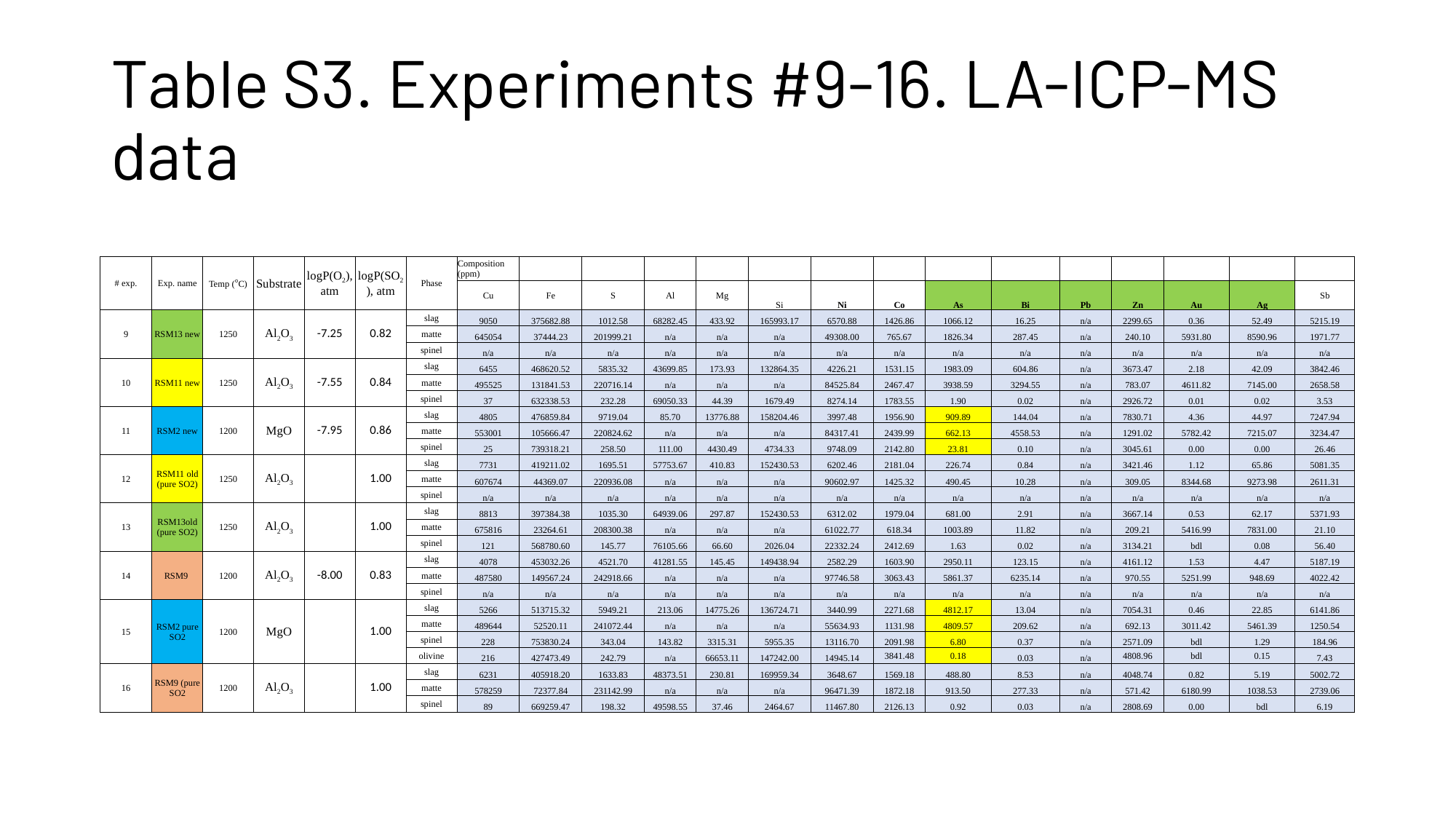

# Table S3. Experiments #9-16. LA-ICP-MS data
| # exp. | Exp. name | Temp (°C) | Substrate | logP(O2), atm | logP(SO2), atm | Phase | Composition (ppm) |  |  |  |  |  |  |  |  |  |  |  |  |  |  |
| --- | --- | --- | --- | --- | --- | --- | --- | --- | --- | --- | --- | --- | --- | --- | --- | --- | --- | --- | --- | --- | --- |
|  |  |  |  |  |  |  | Cu | Fe | S | Al | Mg | Si | Ni | Co | As | Bi | Pb | Zn | Au | Ag | Sb |
| 9 | RSM13 new | 1250 | Al2O3 | -7.25 | 0.82 | slag | 9050 | 375682.88 | 1012.58 | 68282.45 | 433.92 | 165993.17 | 6570.88 | 1426.86 | 1066.12 | 16.25 | n/a | 2299.65 | 0.36 | 52.49 | 5215.19 |
|  |  |  |  |  |  | matte | 645054 | 37444.23 | 201999.21 | n/a | n/a | n/a | 49308.00 | 765.67 | 1826.34 | 287.45 | n/a | 240.10 | 5931.80 | 8590.96 | 1971.77 |
|  |  |  |  |  |  | spinel | n/a | n/a | n/a | n/a | n/a | n/a | n/a | n/a | n/a | n/a | n/a | n/a | n/a | n/a | n/a |
| 10 | RSM11 new | 1250 | Al2O3 | -7.55 | 0.84 | slag | 6455 | 468620.52 | 5835.32 | 43699.85 | 173.93 | 132864.35 | 4226.21 | 1531.15 | 1983.09 | 604.86 | n/a | 3673.47 | 2.18 | 42.09 | 3842.46 |
|  |  |  |  |  |  | matte | 495525 | 131841.53 | 220716.14 | n/a | n/a | n/a | 84525.84 | 2467.47 | 3938.59 | 3294.55 | n/a | 783.07 | 4611.82 | 7145.00 | 2658.58 |
|  |  |  |  |  |  | spinel | 37 | 632338.53 | 232.28 | 69050.33 | 44.39 | 1679.49 | 8274.14 | 1783.55 | 1.90 | 0.02 | n/a | 2926.72 | 0.01 | 0.02 | 3.53 |
| 11 | RSM2 new | 1200 | MgO | -7.95 | 0.86 | slag | 4805 | 476859.84 | 9719.04 | 85.70 | 13776.88 | 158204.46 | 3997.48 | 1956.90 | 909.89 | 144.04 | n/a | 7830.71 | 4.36 | 44.97 | 7247.94 |
|  |  |  |  |  |  | matte | 553001 | 105666.47 | 220824.62 | n/a | n/a | n/a | 84317.41 | 2439.99 | 662.13 | 4558.53 | n/a | 1291.02 | 5782.42 | 7215.07 | 3234.47 |
|  |  |  |  |  |  | spinel | 25 | 739318.21 | 258.50 | 111.00 | 4430.49 | 4734.33 | 9748.09 | 2142.80 | 23.81 | 0.10 | n/a | 3045.61 | 0.00 | 0.00 | 26.46 |
| 12 | RSM11 old (pure SO2) | 1250 | Al2O3 |  | 1.00 | slag | 7731 | 419211.02 | 1695.51 | 57753.67 | 410.83 | 152430.53 | 6202.46 | 2181.04 | 226.74 | 0.84 | n/a | 3421.46 | 1.12 | 65.86 | 5081.35 |
|  |  |  |  |  |  | matte | 607674 | 44369.07 | 220936.08 | n/a | n/a | n/a | 90602.97 | 1425.32 | 490.45 | 10.28 | n/a | 309.05 | 8344.68 | 9273.98 | 2611.31 |
|  |  |  |  |  |  | spinel | n/a | n/a | n/a | n/a | n/a | n/a | n/a | n/a | n/a | n/a | n/a | n/a | n/a | n/a | n/a |
| 13 | RSM13old (pure SO2) | 1250 | Al2O3 |  | 1.00 | slag | 8813 | 397384.38 | 1035.30 | 64939.06 | 297.87 | 152430.53 | 6312.02 | 1979.04 | 681.00 | 2.91 | n/a | 3667.14 | 0.53 | 62.17 | 5371.93 |
|  |  |  |  |  |  | matte | 675816 | 23264.61 | 208300.38 | n/a | n/a | n/a | 61022.77 | 618.34 | 1003.89 | 11.82 | n/a | 209.21 | 5416.99 | 7831.00 | 21.10 |
|  |  |  |  |  |  | spinel | 121 | 568780.60 | 145.77 | 76105.66 | 66.60 | 2026.04 | 22332.24 | 2412.69 | 1.63 | 0.02 | n/a | 3134.21 | bdl | 0.08 | 56.40 |
| 14 | RSM9 | 1200 | Al2O3 | -8.00 | 0.83 | slag | 4078 | 453032.26 | 4521.70 | 41281.55 | 145.45 | 149438.94 | 2582.29 | 1603.90 | 2950.11 | 123.15 | n/a | 4161.12 | 1.53 | 4.47 | 5187.19 |
|  |  |  |  |  |  | matte | 487580 | 149567.24 | 242918.66 | n/a | n/a | n/a | 97746.58 | 3063.43 | 5861.37 | 6235.14 | n/a | 970.55 | 5251.99 | 948.69 | 4022.42 |
|  |  |  |  |  |  | spinel | n/a | n/a | n/a | n/a | n/a | n/a | n/a | n/a | n/a | n/a | n/a | n/a | n/a | n/a | n/a |
| 15 | RSM2 pure SO2 | 1200 | MgO |  | 1.00 | slag | 5266 | 513715.32 | 5949.21 | 213.06 | 14775.26 | 136724.71 | 3440.99 | 2271.68 | 4812.17 | 13.04 | n/a | 7054.31 | 0.46 | 22.85 | 6141.86 |
|  |  |  |  |  |  | matte | 489644 | 52520.11 | 241072.44 | n/a | n/a | n/a | 55634.93 | 1131.98 | 4809.57 | 209.62 | n/a | 692.13 | 3011.42 | 5461.39 | 1250.54 |
|  |  |  |  |  |  | spinel | 228 | 753830.24 | 343.04 | 143.82 | 3315.31 | 5955.35 | 13116.70 | 2091.98 | 6.80 | 0.37 | n/a | 2571.09 | bdl | 1.29 | 184.96 |
|  |  |  |  |  |  | olivine | 216 | 427473.49 | 242.79 | n/a | 66653.11 | 147242.00 | 14945.14 | 3841.48 | 0.18 | 0.03 | n/a | 4808.96 | bdl | 0.15 | 7.43 |
| 16 | RSM9 (pure SO2 | 1200 | Al2O3 |  | 1.00 | slag | 6231 | 405918.20 | 1633.83 | 48373.51 | 230.81 | 169959.34 | 3648.67 | 1569.18 | 488.80 | 8.53 | n/a | 4048.74 | 0.82 | 5.19 | 5002.72 |
|  |  |  |  |  |  | matte | 578259 | 72377.84 | 231142.99 | n/a | n/a | n/a | 96471.39 | 1872.18 | 913.50 | 277.33 | n/a | 571.42 | 6180.99 | 1038.53 | 2739.06 |
|  |  |  |  |  |  | spinel | 89 | 669259.47 | 198.32 | 49598.55 | 37.46 | 2464.67 | 11467.80 | 2126.13 | 0.92 | 0.03 | n/a | 2808.69 | 0.00 | bdl | 6.19 |